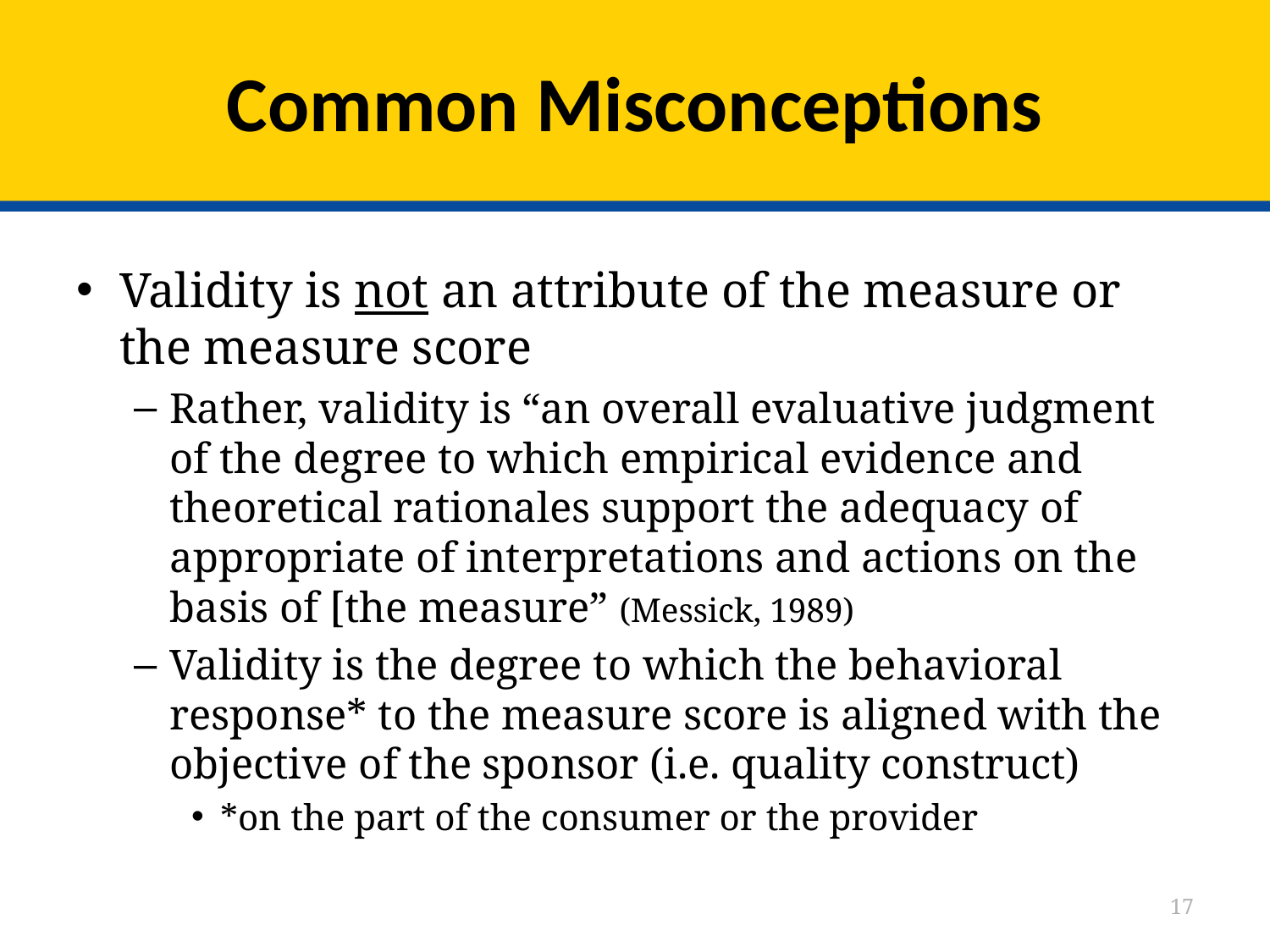

# Common Misconceptions
Validity is not an attribute of the measure or the measure score
Rather, validity is “an overall evaluative judgment of the degree to which empirical evidence and theoretical rationales support the adequacy of appropriate of interpretations and actions on the basis of [the measure” (Messick, 1989)
Validity is the degree to which the behavioral response* to the measure score is aligned with the objective of the sponsor (i.e. quality construct)
*on the part of the consumer or the provider

17